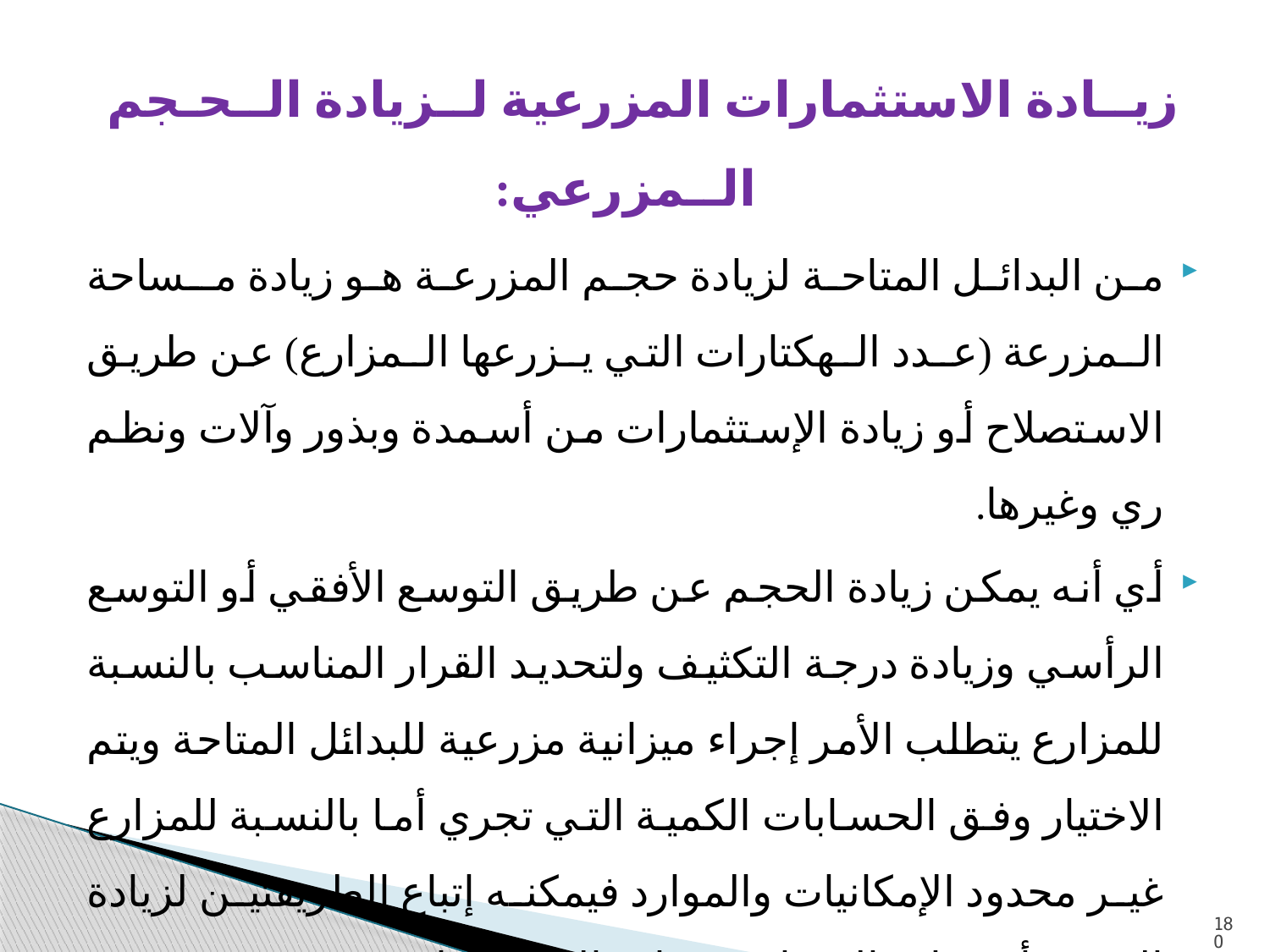

زيــادة الاستثمارات المزرعية لــزيادة الــحـجم الــمزرعي:
من البدائل المتاحة لزيادة حجم المزرعة هو زيادة مـساحة الـمزرعة (عـدد الـهكتارات التي يـزرعها الـمزارع) عن طريق الاستصلاح أو زيادة الإستثمارات من أسمدة وبذور وآلات ونظم ري وغيرها.
أي أنه يمكن زيادة الحجم عن طريق التوسع الأفقي أو التوسع الرأسي وزيادة درجة التكثيف ولتحديد القرار المناسب بالنسبة للمزارع يتطلب الأمر إجراء ميزانية مزرعية للبدائل المتاحة ويتم الاختيار وفق الحسابات الكمية التي تجري أما بالنسبة للمزارع غير محدود الإمكانيات والموارد فيمكنه إتباع الطريقتين لزيادة الحجم (أي زيادة المساحة وزيادة الاستثمارات).
180